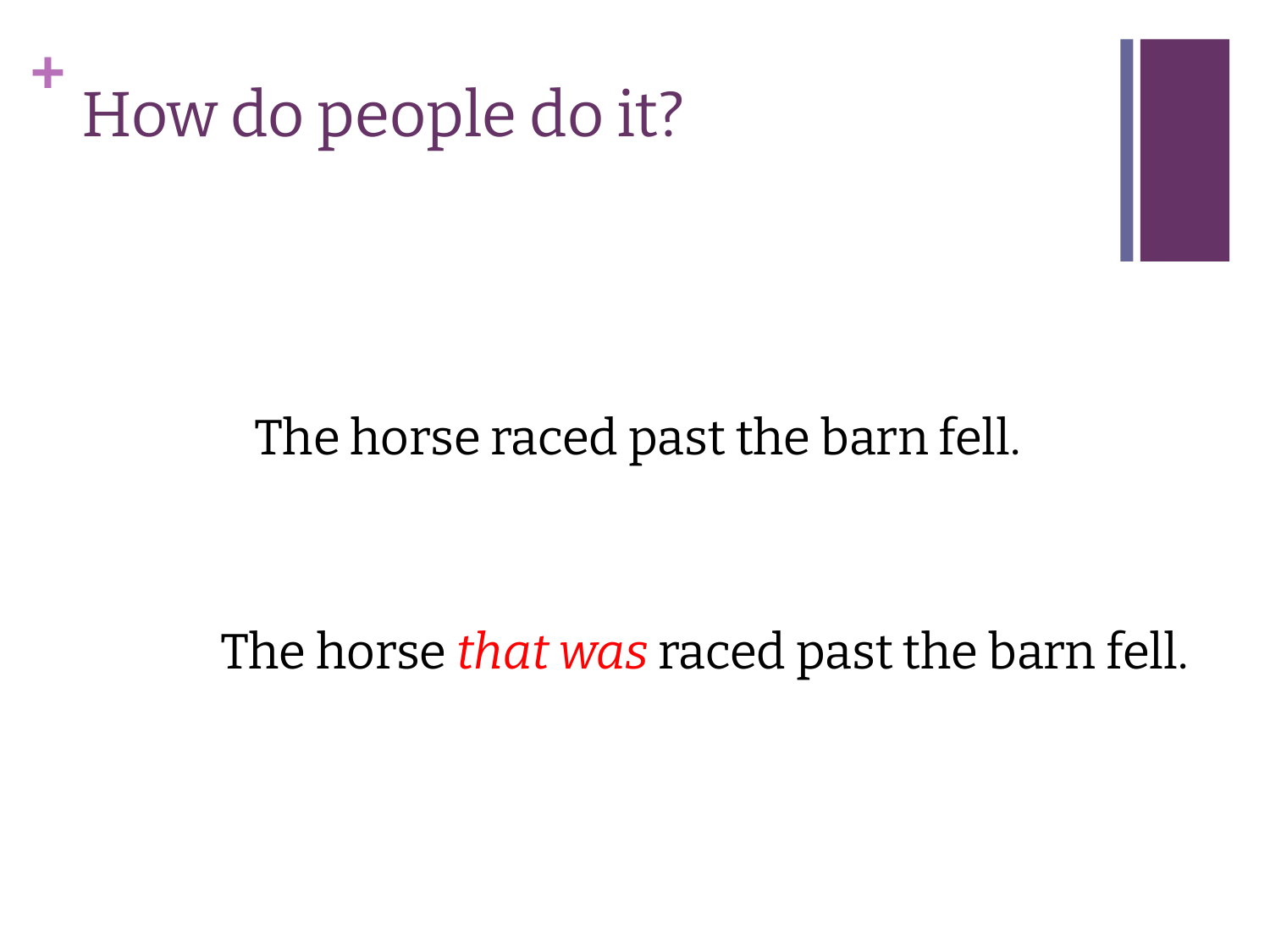

# How do people do it?
The horse raced past the barn fell.
The horse that was raced past the barn fell.